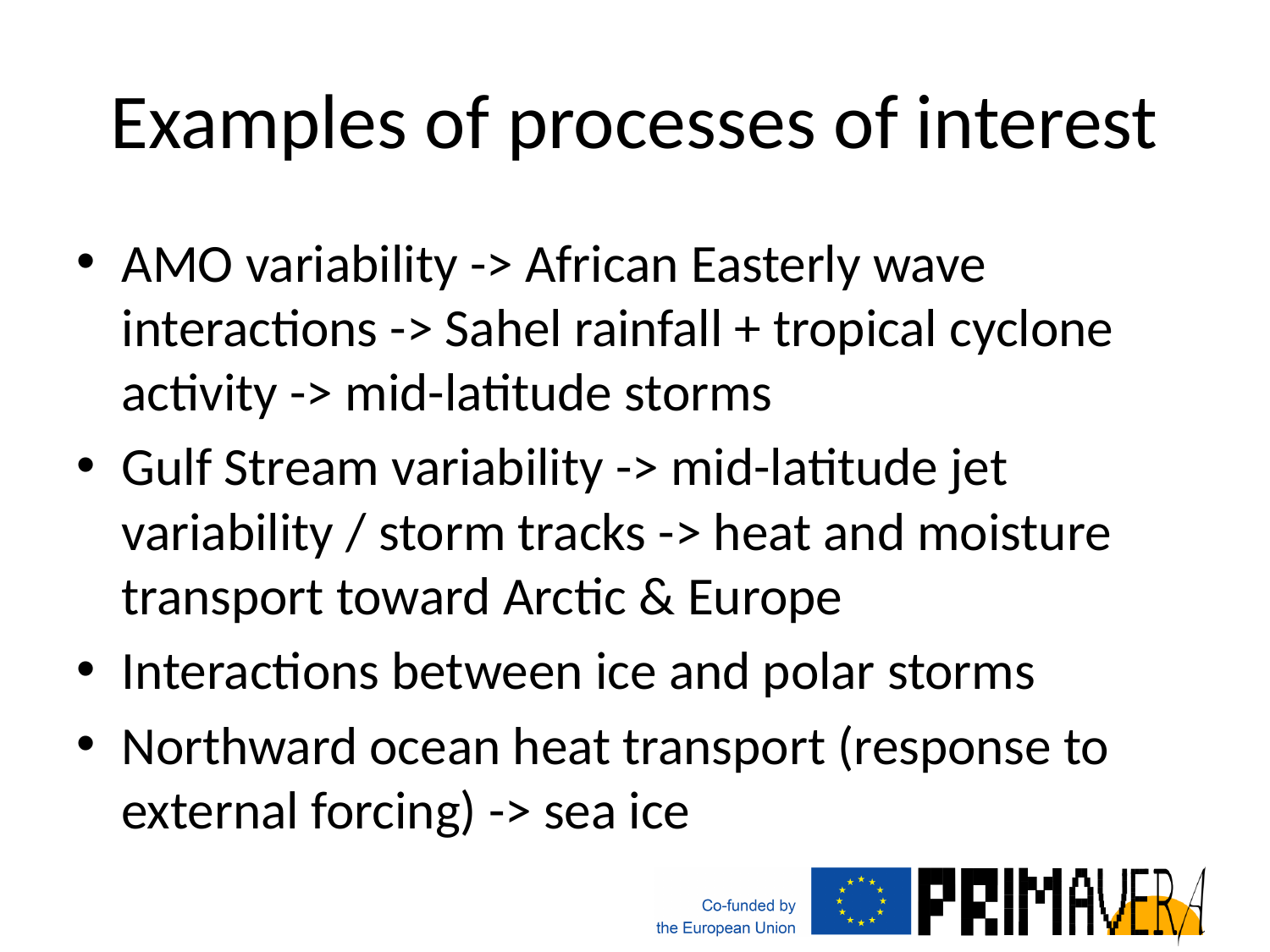

# Examples of processes of interest
AMO variability -> African Easterly wave interactions -> Sahel rainfall + tropical cyclone activity -> mid-latitude storms
Gulf Stream variability -> mid-latitude jet variability / storm tracks -> heat and moisture transport toward Arctic & Europe
Interactions between ice and polar storms
Northward ocean heat transport (response to external forcing) -> sea ice